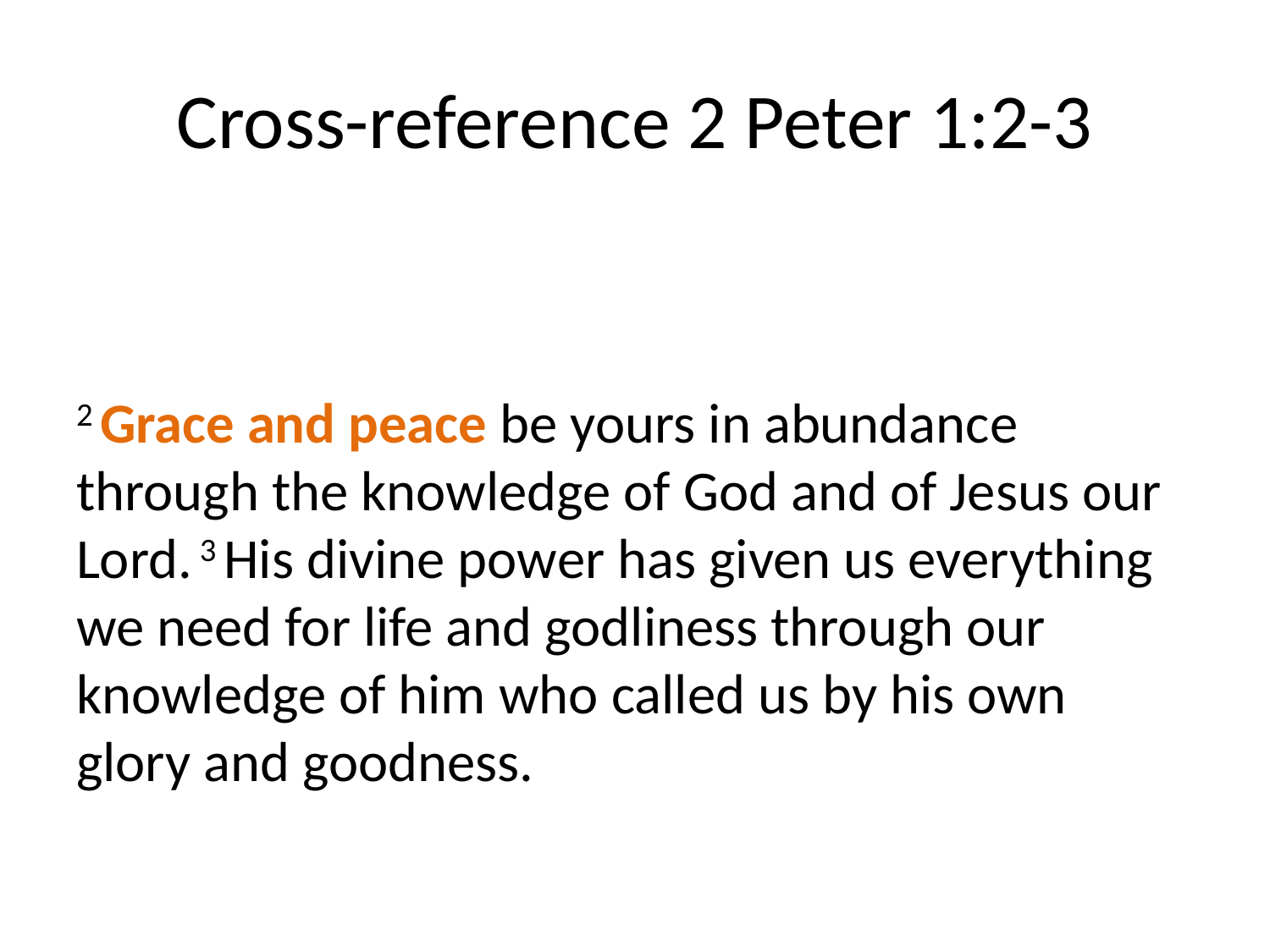

# Cross-reference 2 Peter 1:2-3

2 Grace and peace be yours in abundance through the knowledge of God and of Jesus our Lord. 3 His divine power has given us everything we need for life and godliness through our knowledge of him who called us by his own glory and goodness.